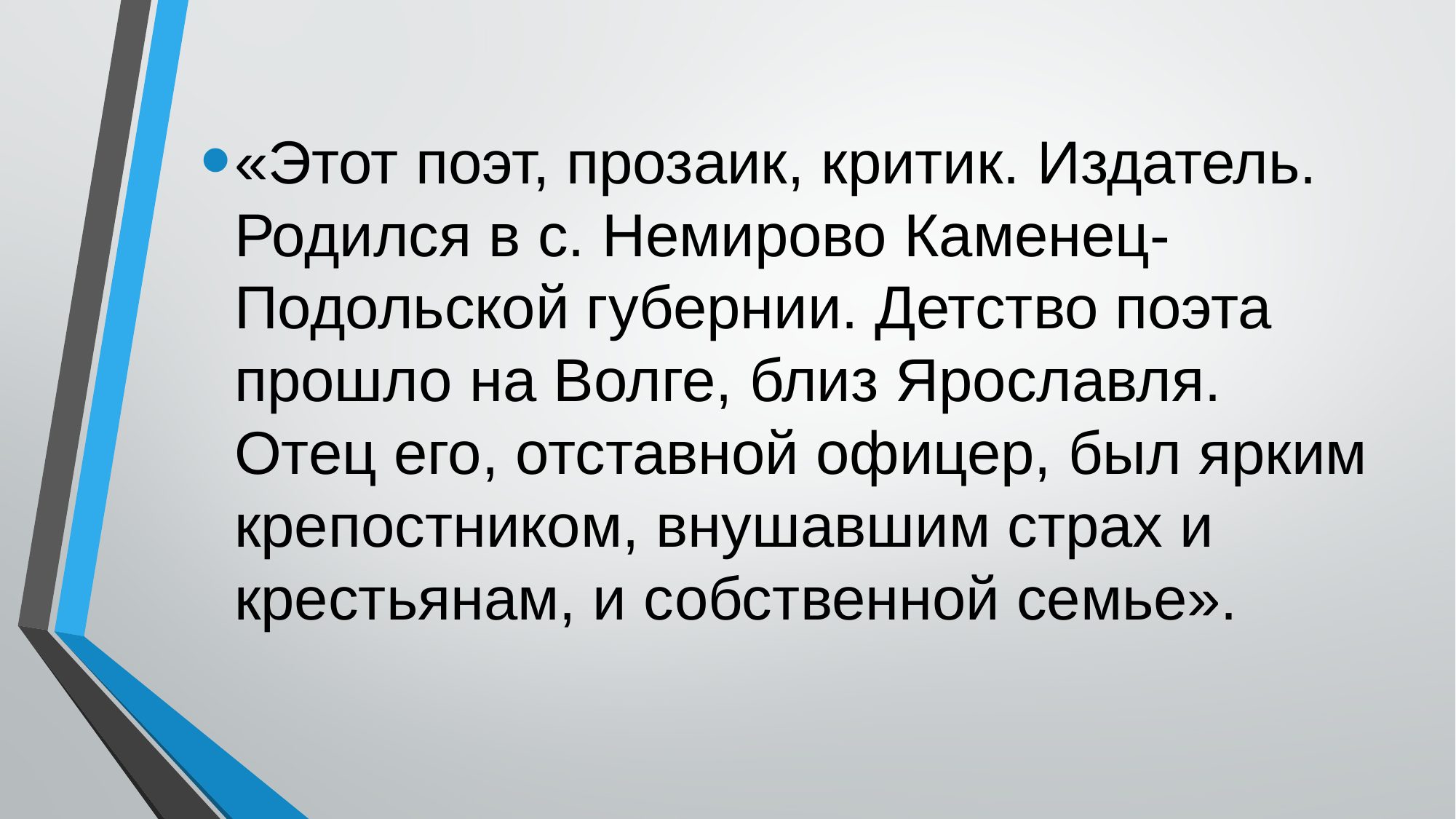

«Этот поэт, прозаик, критик. Издатель. Родился в с. Немирово Каменец-Подольской губернии. Детство поэта прошло на Волге, близ Ярославля. Отец его, отставной офицер, был ярким крепостником, внушавшим страх и крестьянам, и собственной семье».
#